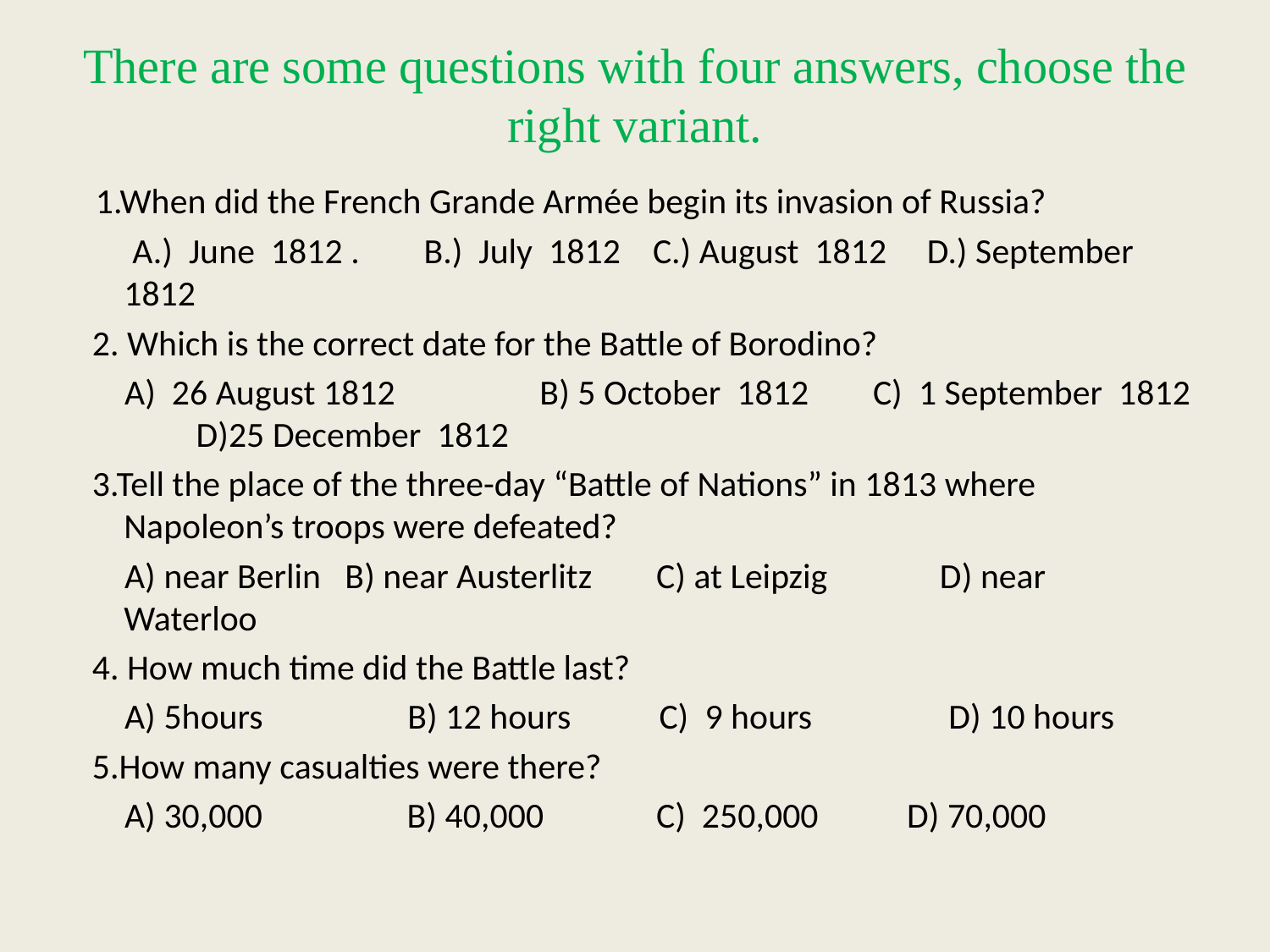

# There are some questions with four answers, choose the right variant.
  1.When did the French Grande Armée begin its invasion of Russia?
       А.)  June  1812 .        B.)  July  1812    C.) August  1812     D.) September  1812
  2. Which is the correct date for the Battle of Borodino?
      А)  26 August 1812                  B) 5 October  1812        C)  1 September  1812          D)25 December  1812
  3.Tell the place of the three-day “Battle of Nations” in 1813 where Napoleon’s troops were defeated?
      A) near Berlin   B) near Austerlitz        C) at Leipzig              D) near  Waterloo
  4. How much time did the Battle last?
      A) 5hours                  B) 12 hours           C)  9 hours                 D) 10 hours
  5.How many casualties were there?
      A) 30,000                  B) 40,000              C)  250,000           D) 70,000